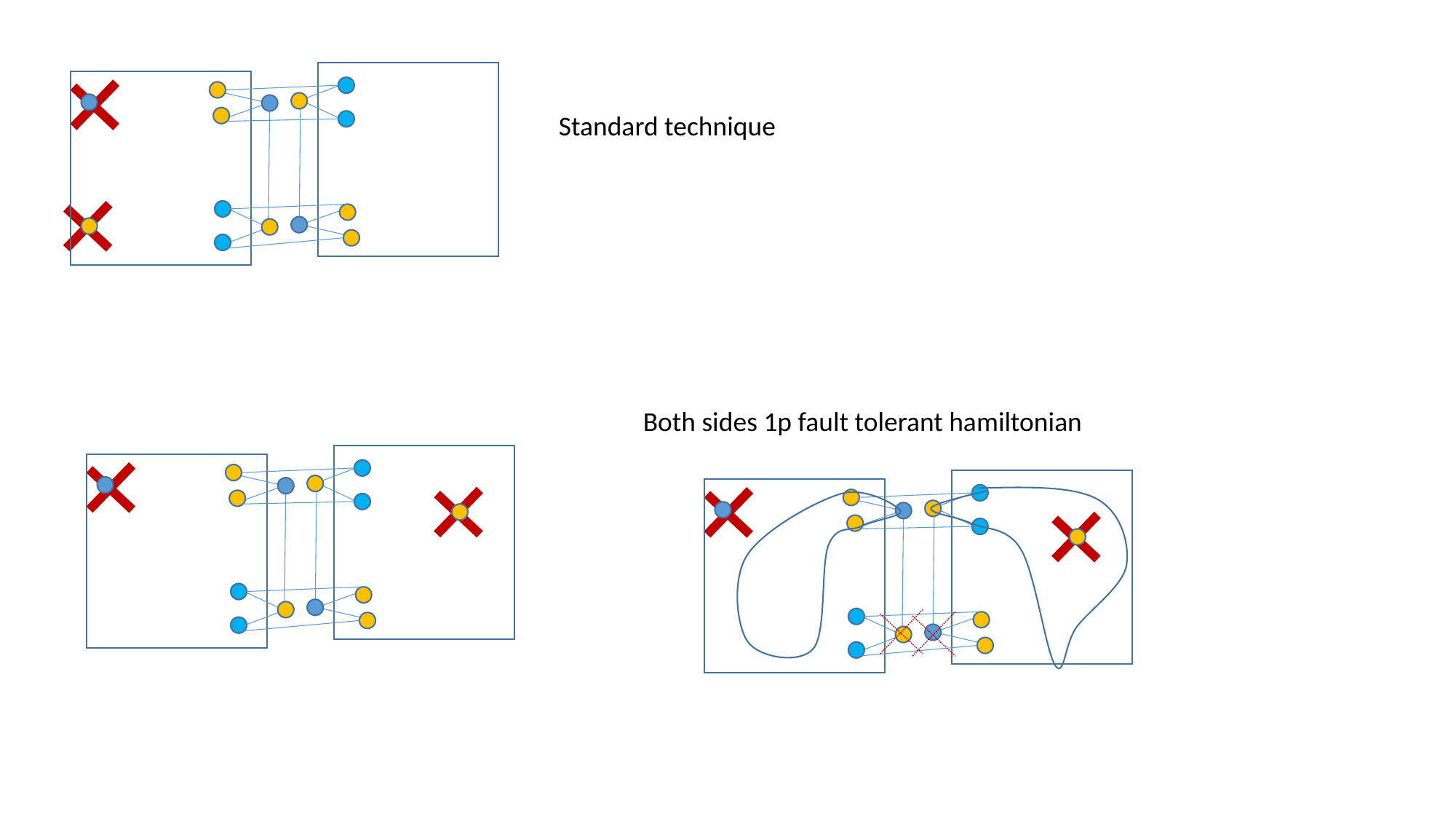

Standard technique
Both sides 1p fault tolerant hamiltonian